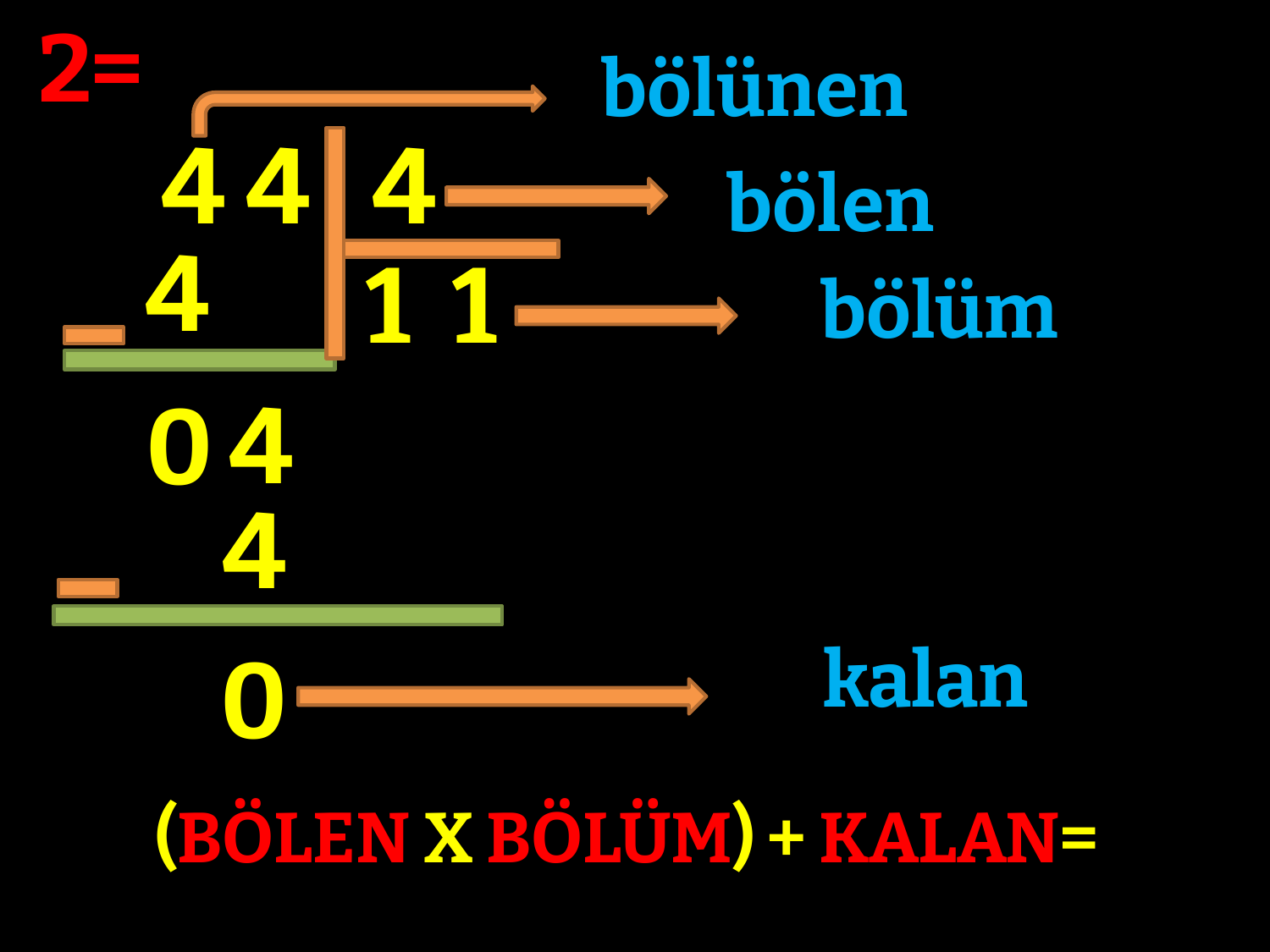

2=
bölünen

4
4
4
bölen

4
1
1
bölüm
#

4
0
4

kalan
0

(BÖLEN X BÖLÜM) + KALAN=